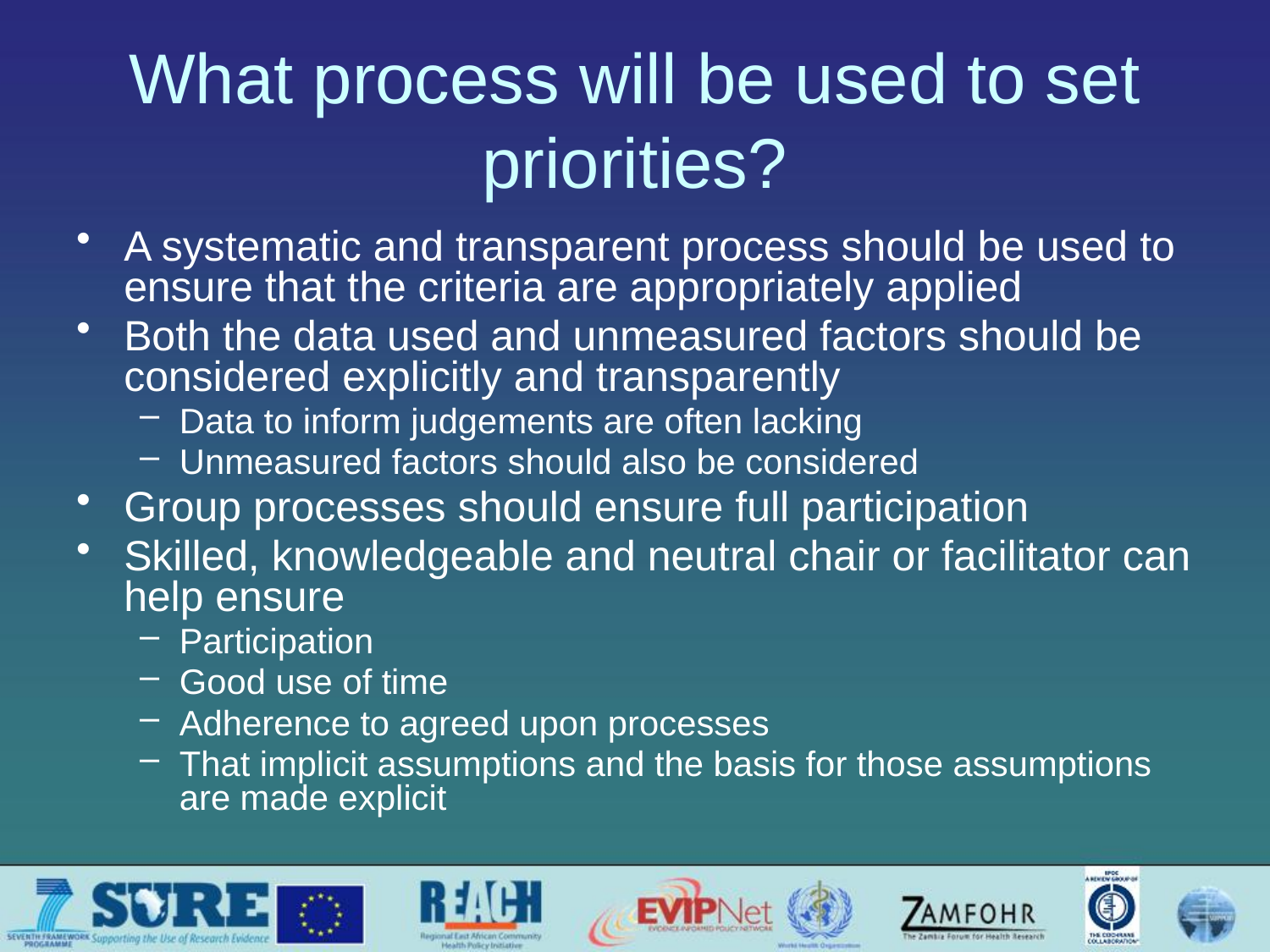

# What process will be used to set priorities?
A systematic and transparent process should be used to ensure that the criteria are appropriately applied
Both the data used and unmeasured factors should be considered explicitly and transparently
Data to inform judgements are often lacking
Unmeasured factors should also be considered
Group processes should ensure full participation
Skilled, knowledgeable and neutral chair or facilitator can help ensure
Participation
Good use of time
Adherence to agreed upon processes
That implicit assumptions and the basis for those assumptions are made explicit